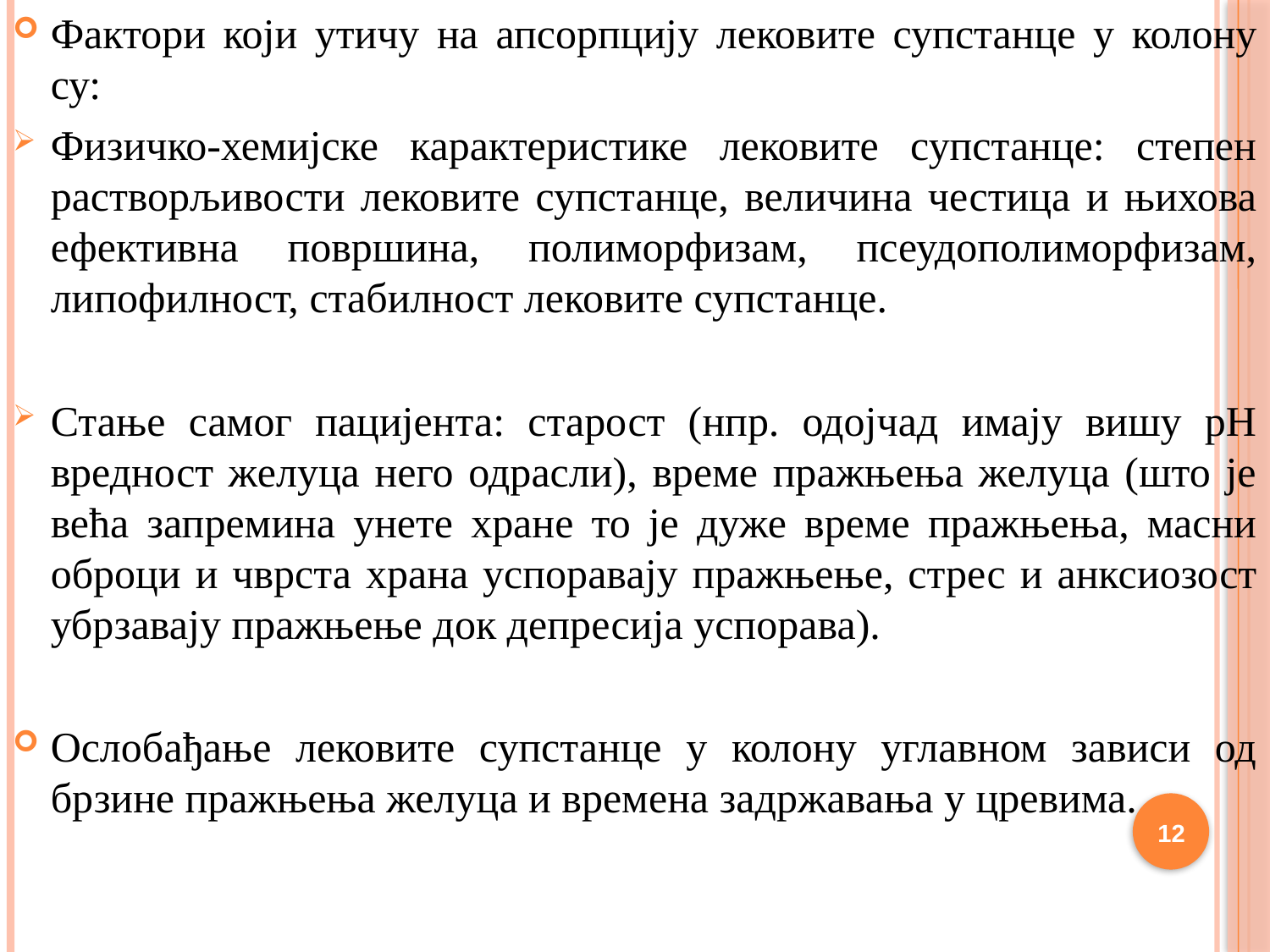

Фактори који утичу на апсорпцију лековите супстанце у колону су:
Физичко-хемијске карактеристике лековите супстанце: степен растворљивости лековите супстанце, величина честица и њихова ефективна површина, полиморфизам, псеудополиморфизам, липофилност, стабилност лековите супстанце.

Стање самог пацијента: старост (нпр. одојчад имају вишу pH вредност желуца него одрасли), време пражњења желуца (што је већа запремина унете хране то је дуже време пражњења, масни оброци и чврста храна успоравају пражњење, стрес и анксиозост убрзавају пражњење док депресија успорава).

Ослобађање лековите супстанце у колону углавном зависи од брзине пражњења желуца и времена задржавања у цревима.

12